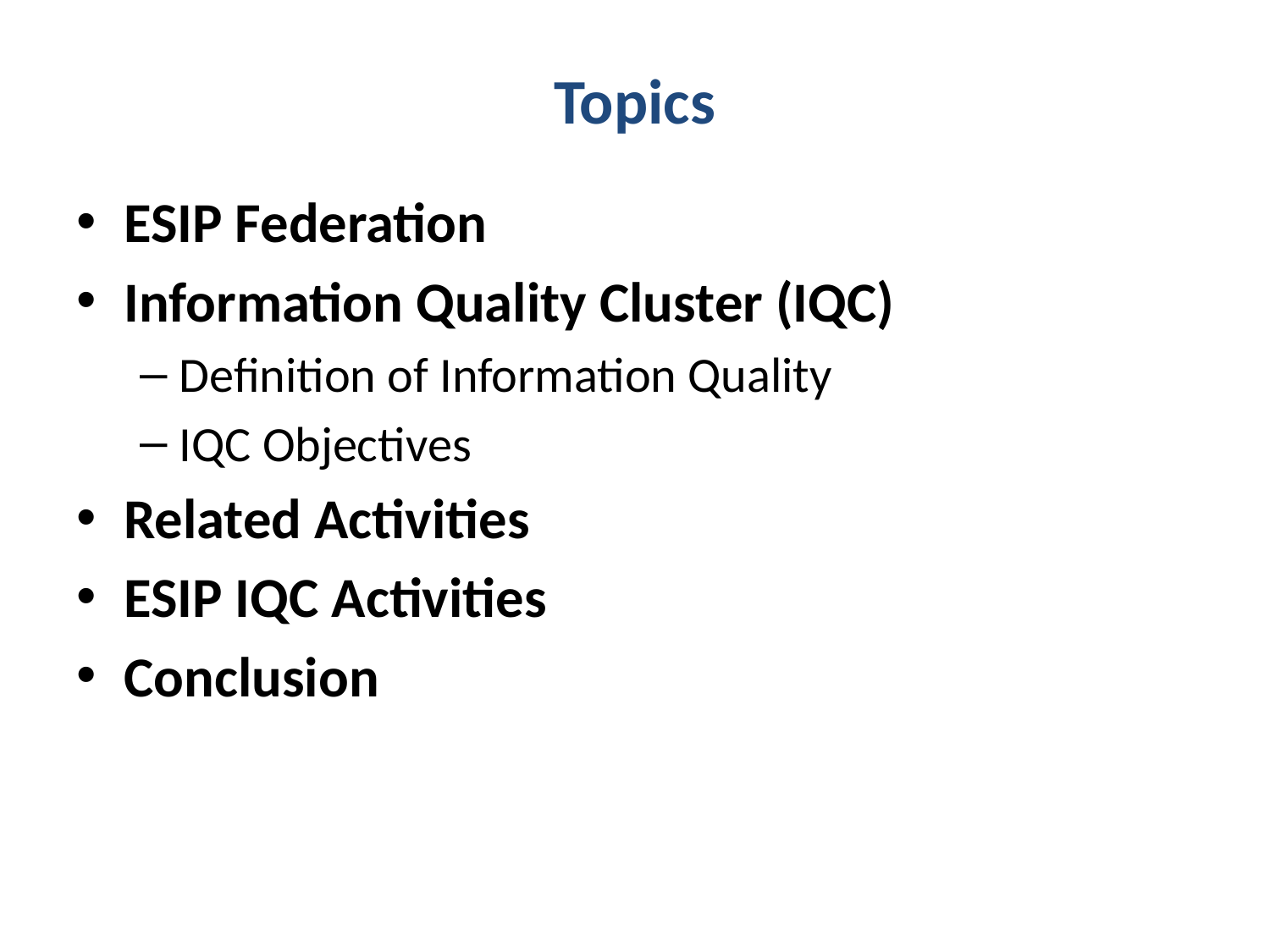

# Topics
ESIP Federation
Information Quality Cluster (IQC)
Definition of Information Quality
IQC Objectives
Related Activities
ESIP IQC Activities
Conclusion